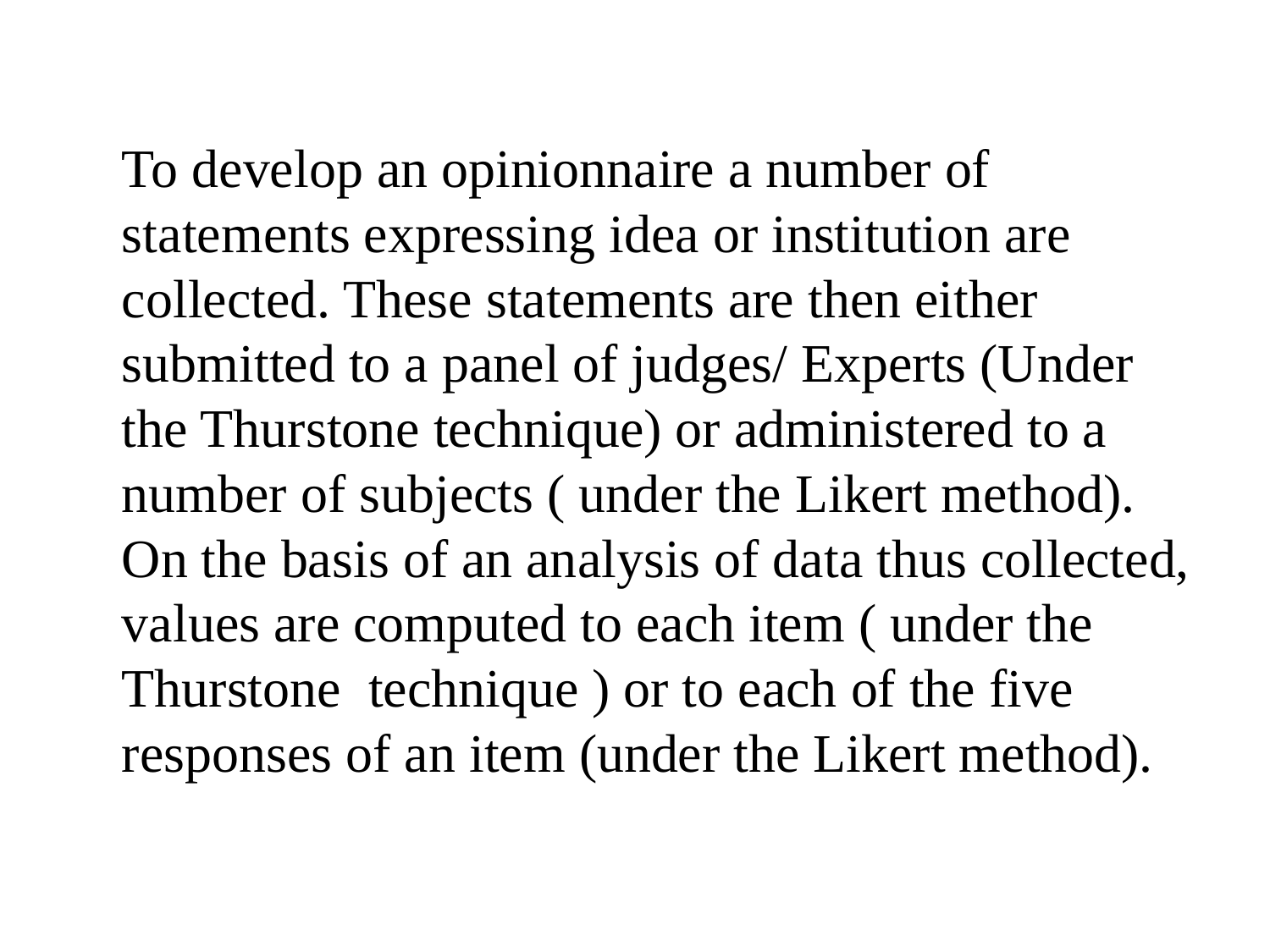

To develop an opinionnaire a number of  statements expressing idea or institution are collected. These statements are then either submitted to a panel of judges/ Experts (Under the Thurstone technique) or administered to a number of subjects ( under the Likert method). On the basis of an analysis of data thus collected, values are computed to each item ( under the Thurstone  technique ) or to each of the five responses of an item (under the Likert method).